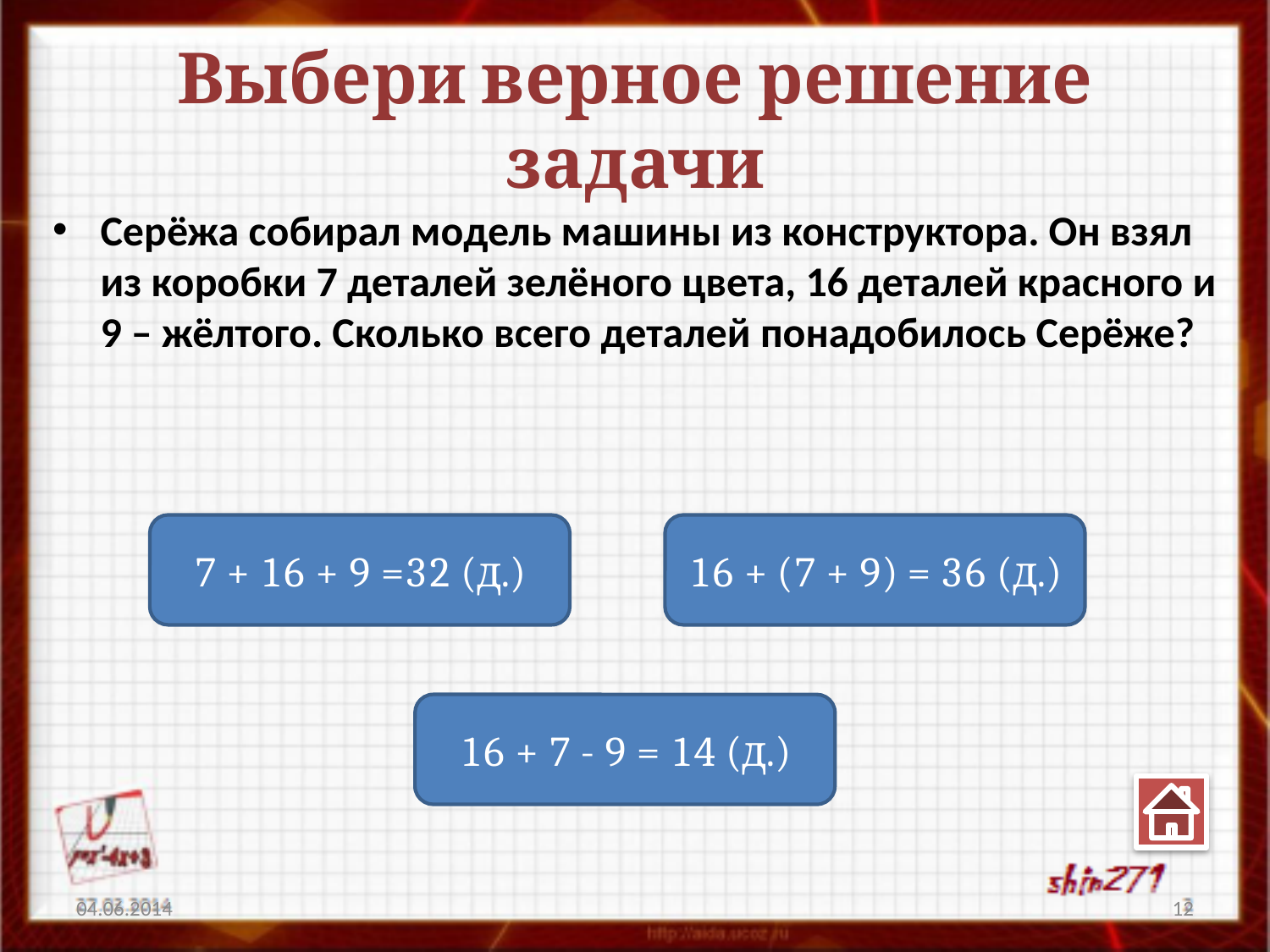

# Выбери верное решение задачи
Серёжа собирал модель машины из конструктора. Он взял из коробки 7 деталей зелёного цвета, 16 деталей красного и 9 – жёлтого. Сколько всего деталей понадобилось Серёже?
7 + 16 + 9 =32 (д.)
16 + (7 + 9) = 36 (д.)
16 + 7 - 9 = 14 (д.)

04.06.2014
12